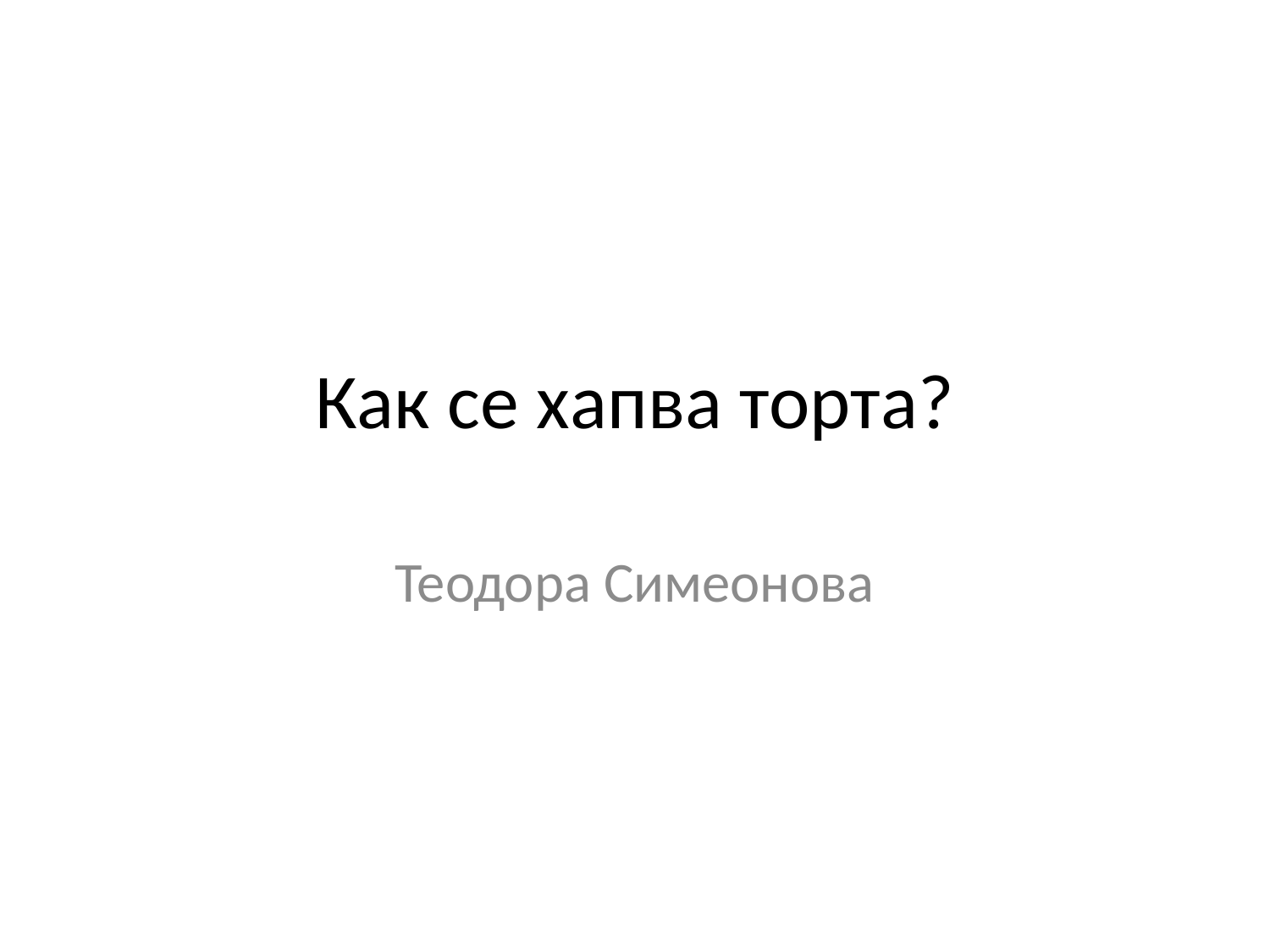

# Как се хапва торта?
Теодора Симеонова